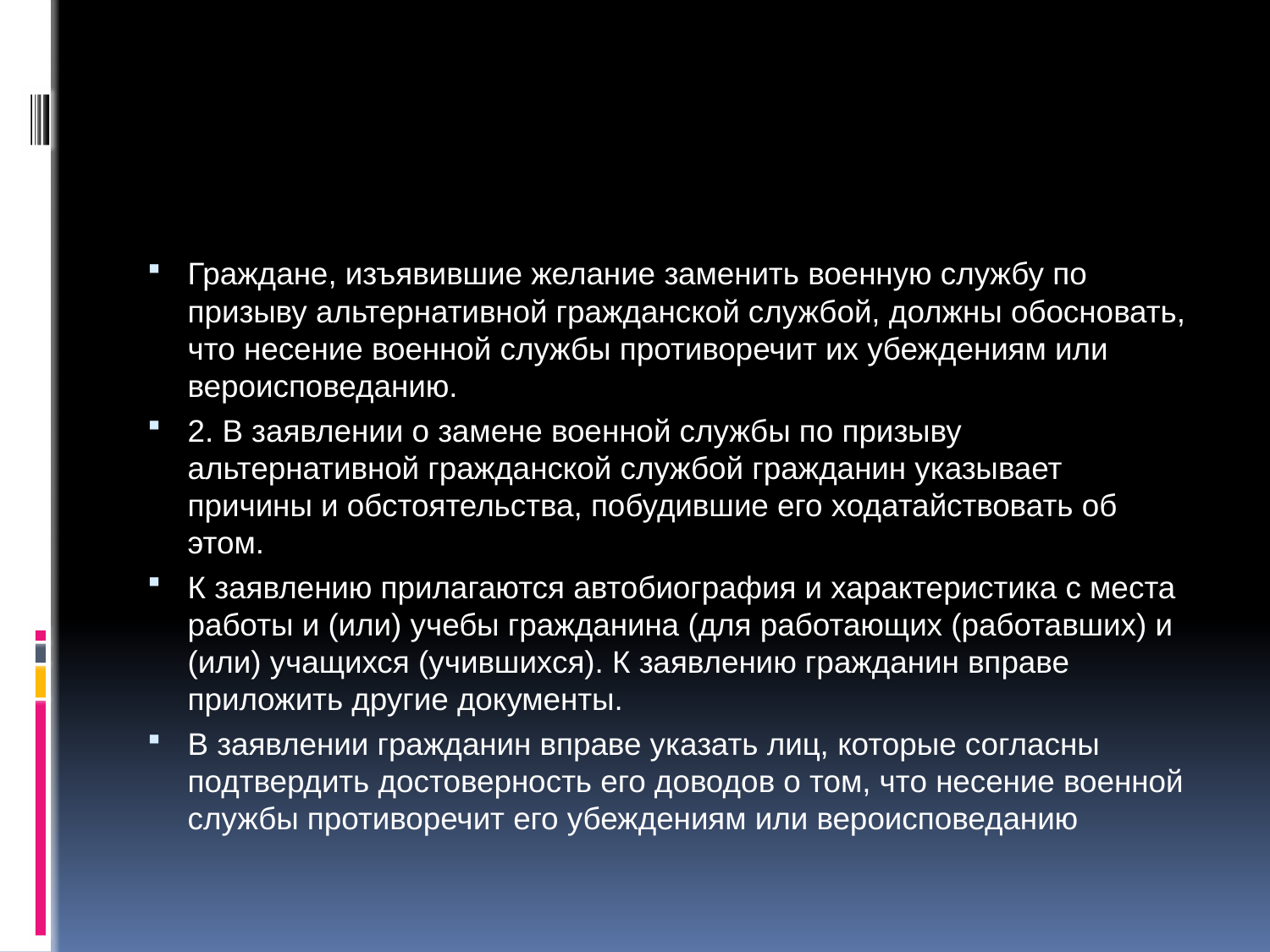

#
Граждане, изъявившие желание заменить военную службу по призыву альтернативной гражданской службой, должны обосновать, что несение военной службы противоречит их убеждениям или вероисповеданию.
2. В заявлении о замене военной службы по призыву альтернативной гражданской службой гражданин указывает причины и обстоятельства, побудившие его ходатайствовать об этом.
К заявлению прилагаются автобиография и характеристика с места работы и (или) учебы гражданина (для работающих (работавших) и (или) учащихся (учившихся). К заявлению гражданин вправе приложить другие документы.
В заявлении гражданин вправе указать лиц, которые согласны подтвердить достоверность его доводов о том, что несение военной службы противоречит его убеждениям или вероисповеданию